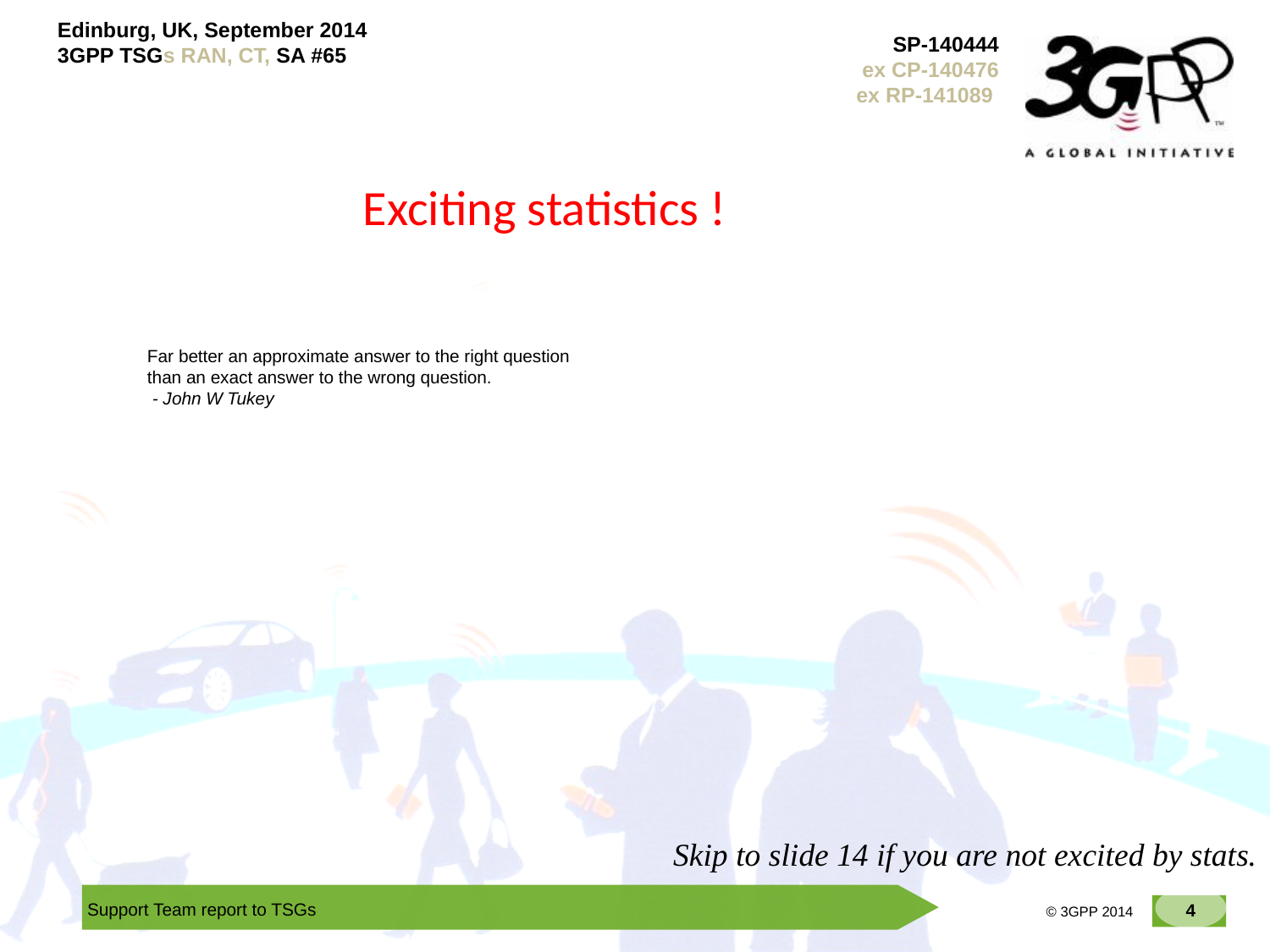

Exciting statistics !
Far better an approximate answer to the right question than an exact answer to the wrong question.
 - John W Tukey
Skip to slide 14 if you are not excited by stats.